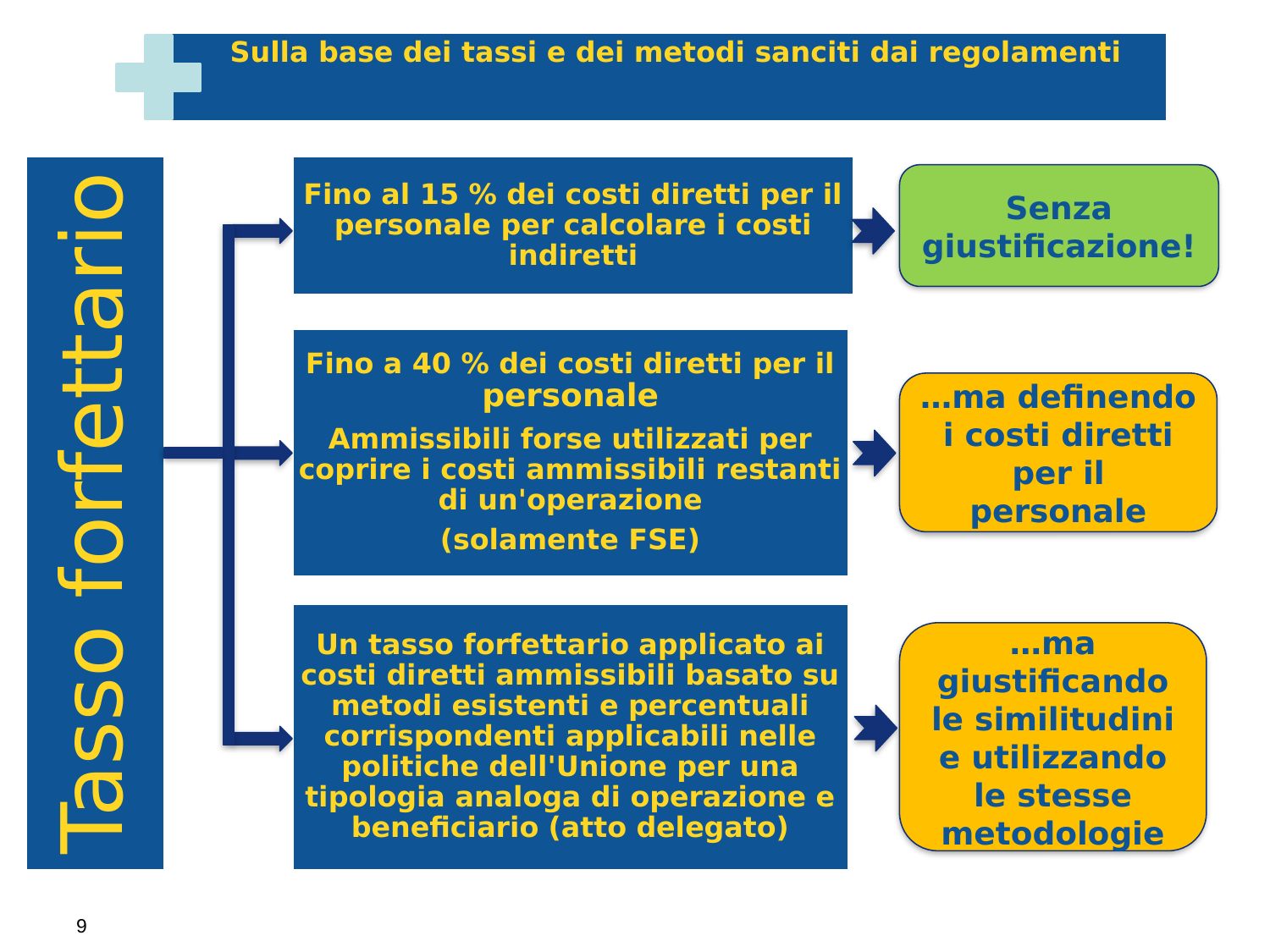

Sulla base dei tassi e dei metodi sanciti dai regolamenti
Fino al 15 % dei costi diretti per il personale per calcolare i costi indiretti
Senza giustificazione!

Fino a 40 % dei costi diretti per il personale
Ammissibili forse utilizzati per coprire i costi ammissibili restanti di un'operazione
(solamente FSE)
…ma definendo i costi diretti per il personale

Tasso forfettario

Un tasso forfettario applicato ai costi diretti ammissibili basato su metodi esistenti e percentuali corrispondenti applicabili nelle politiche dell'Unione per una tipologia analoga di operazione e beneficiario (atto delegato)
…ma giustificando le similitudini e utilizzando le stesse metodologie

9